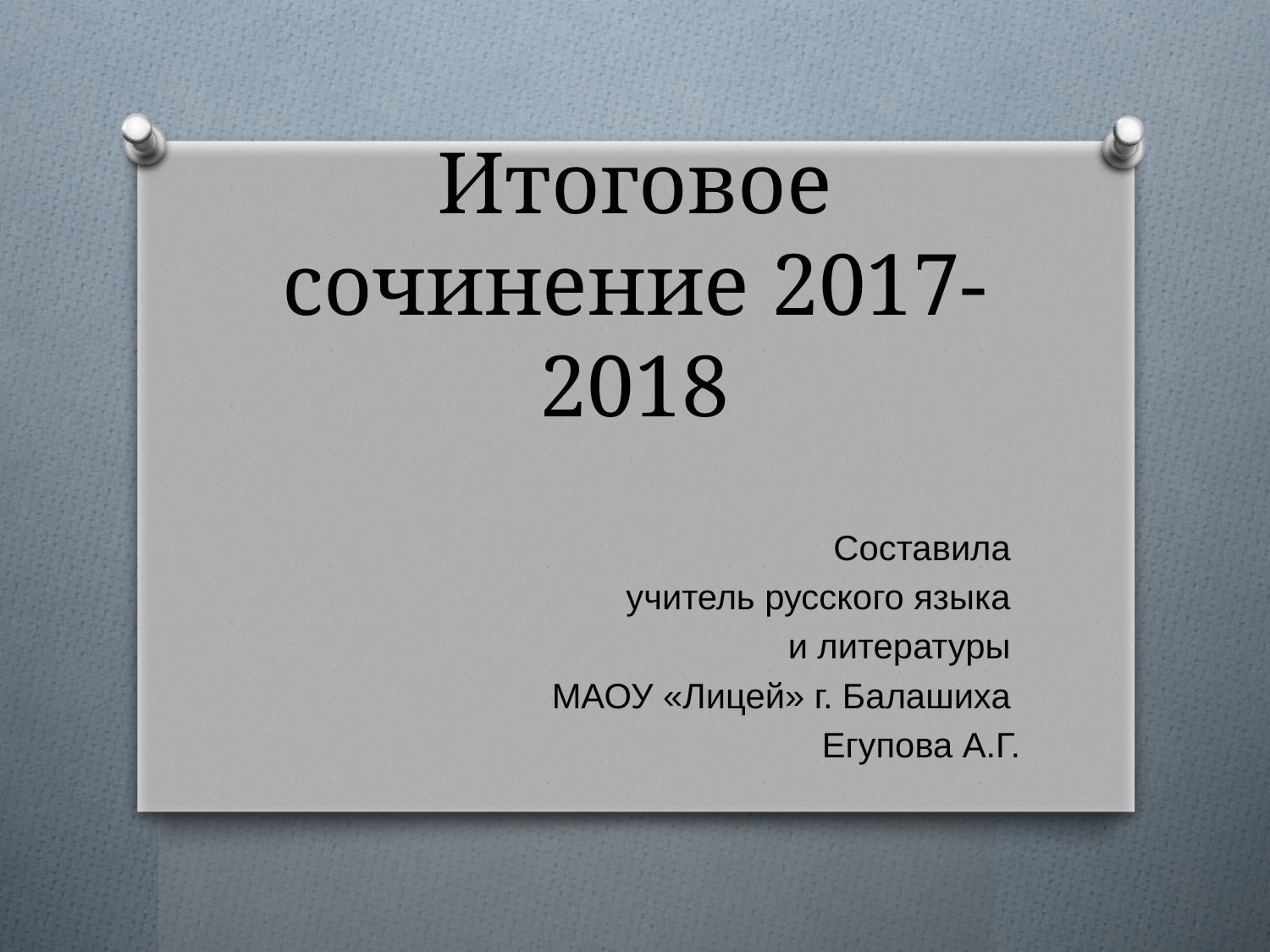

# Итоговое сочинение 2017-2018
Составила
учитель русского языка
и литературы
МАОУ «Лицей» г. Балашиха
Егупова А.Г.